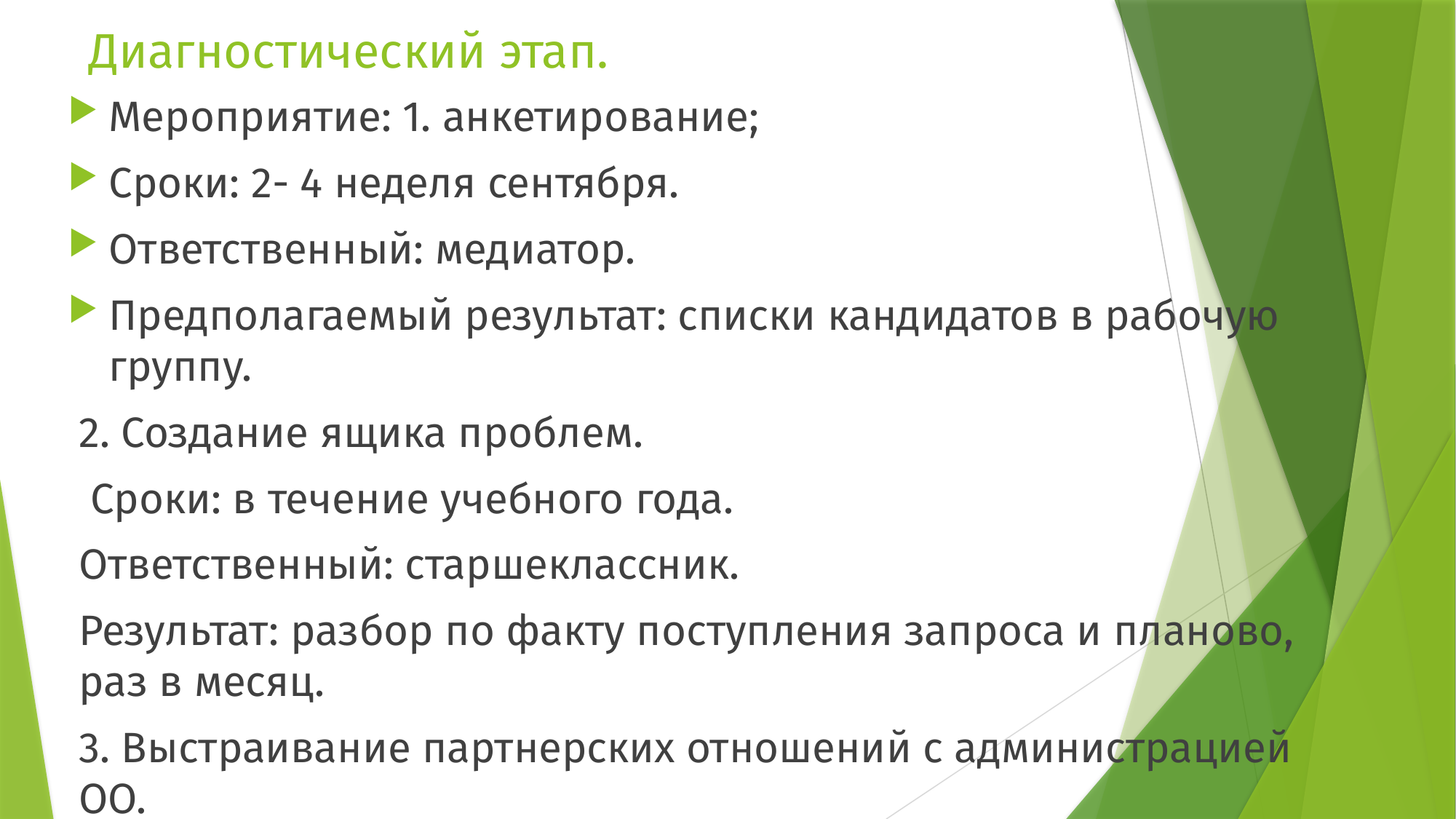

# Диагностический этап.
Мероприятие: 1. анкетирование;
Сроки: 2- 4 неделя сентября.
Ответственный: медиатор.
Предполагаемый результат: списки кандидатов в рабочую группу.
2. Создание ящика проблем.
 Сроки: в течение учебного года.
Ответственный: старшеклассник.
Результат: разбор по факту поступления запроса и планово, раз в месяц.
3. Выстраивание партнерских отношений с администрацией ОО.
Сроки: в течение учебного года;
 Ответственный: вся группа;
Результат: приглашение представителя администрации на заседание ШСП; информация на сайте ОУ, Оформление информационного стенда, Публикация в школьной газете